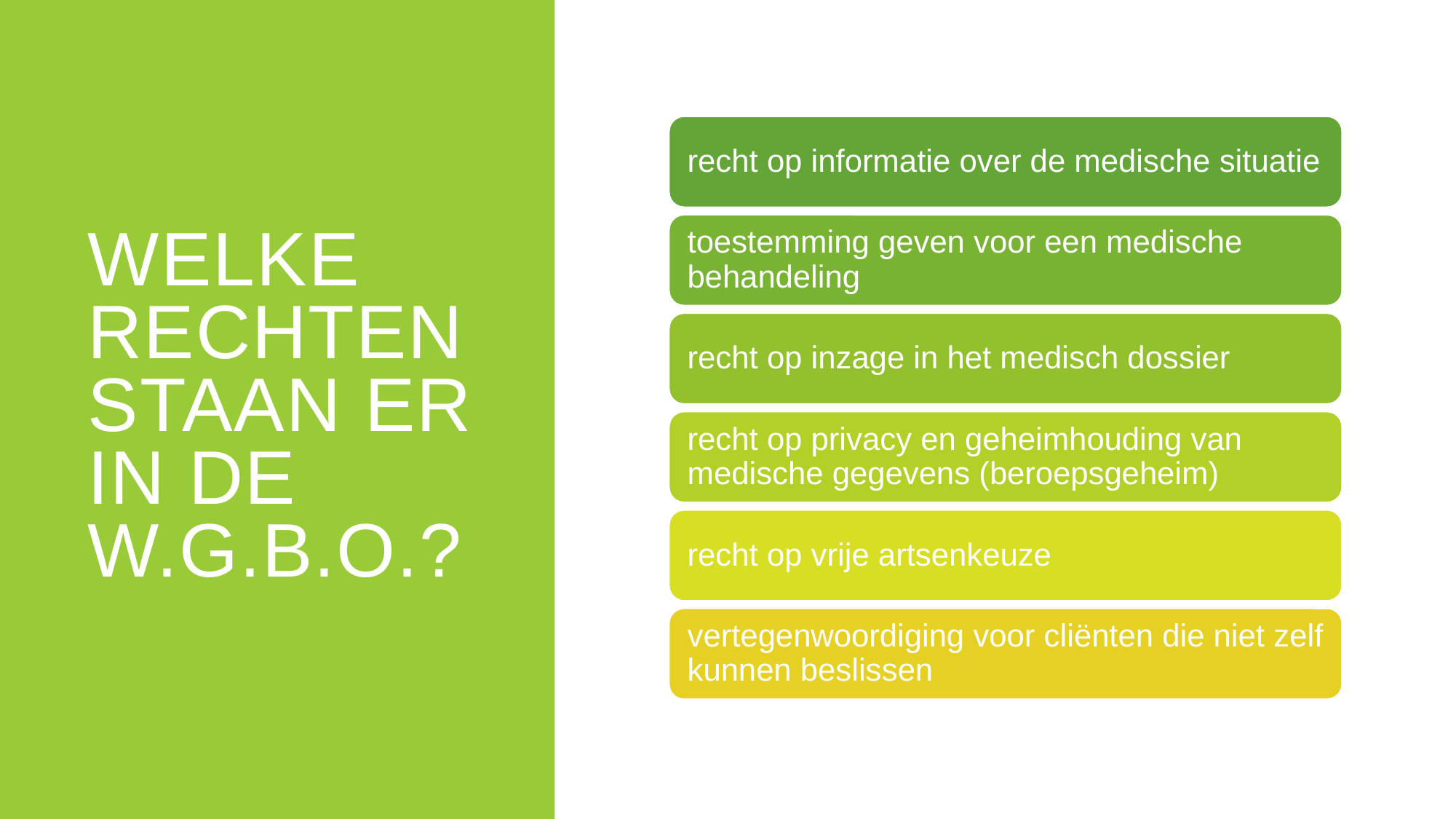

# Welke rechten staan er in de w.g.b.o.?
recht op informatie over de medische situatie
toestemming geven voor een medische behandeling
recht op inzage in het medisch dossier
recht op privacy en geheimhouding van medische gegevens (beroepsgeheim)
recht op vrije artsenkeuze
vertegenwoordiging voor cliënten die niet zelf kunnen beslissen